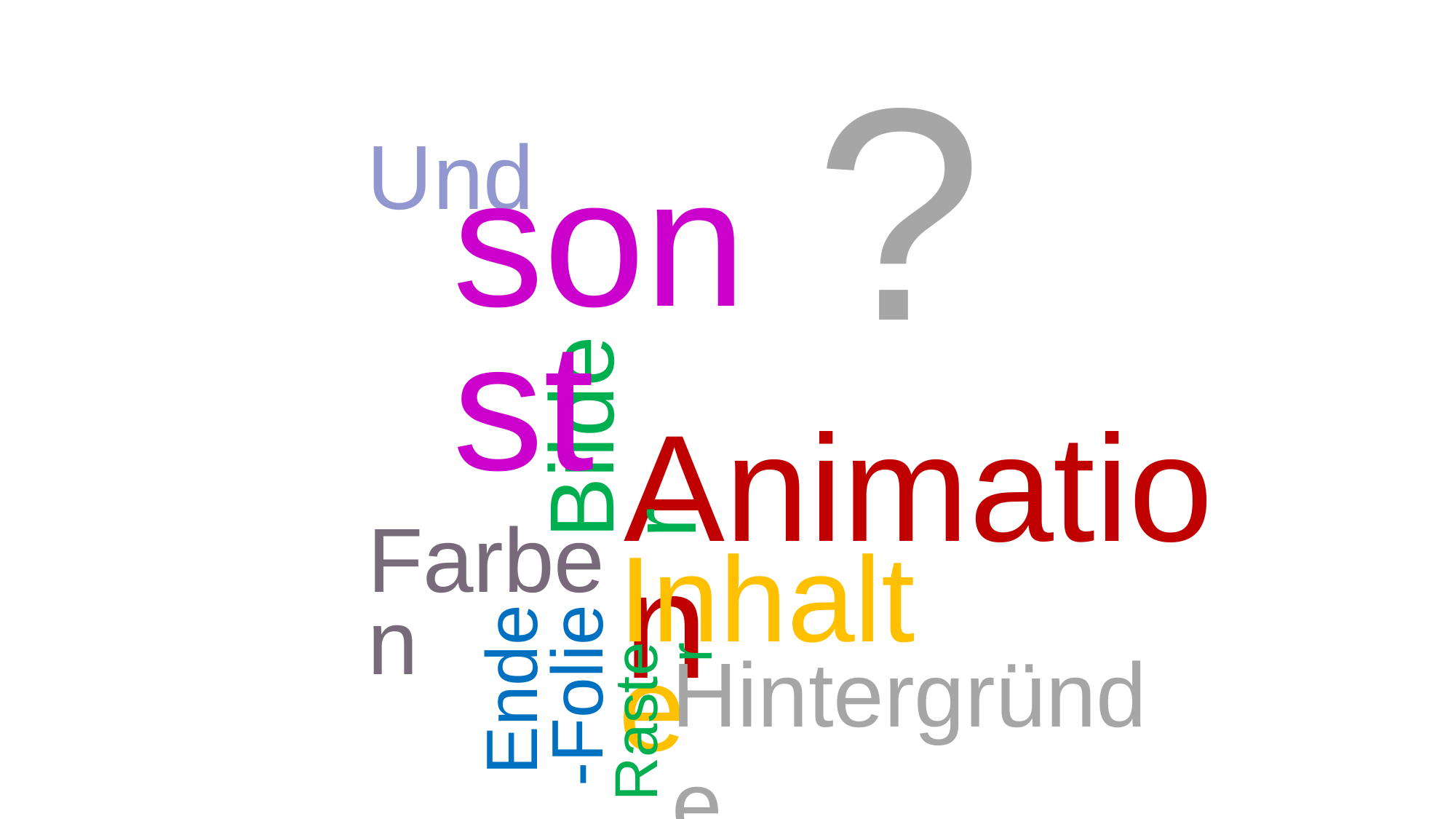

?
Und
sonst
Bilder
Animation
Farben
Inhalte
Ende-Folie
Hintergründe
Raster